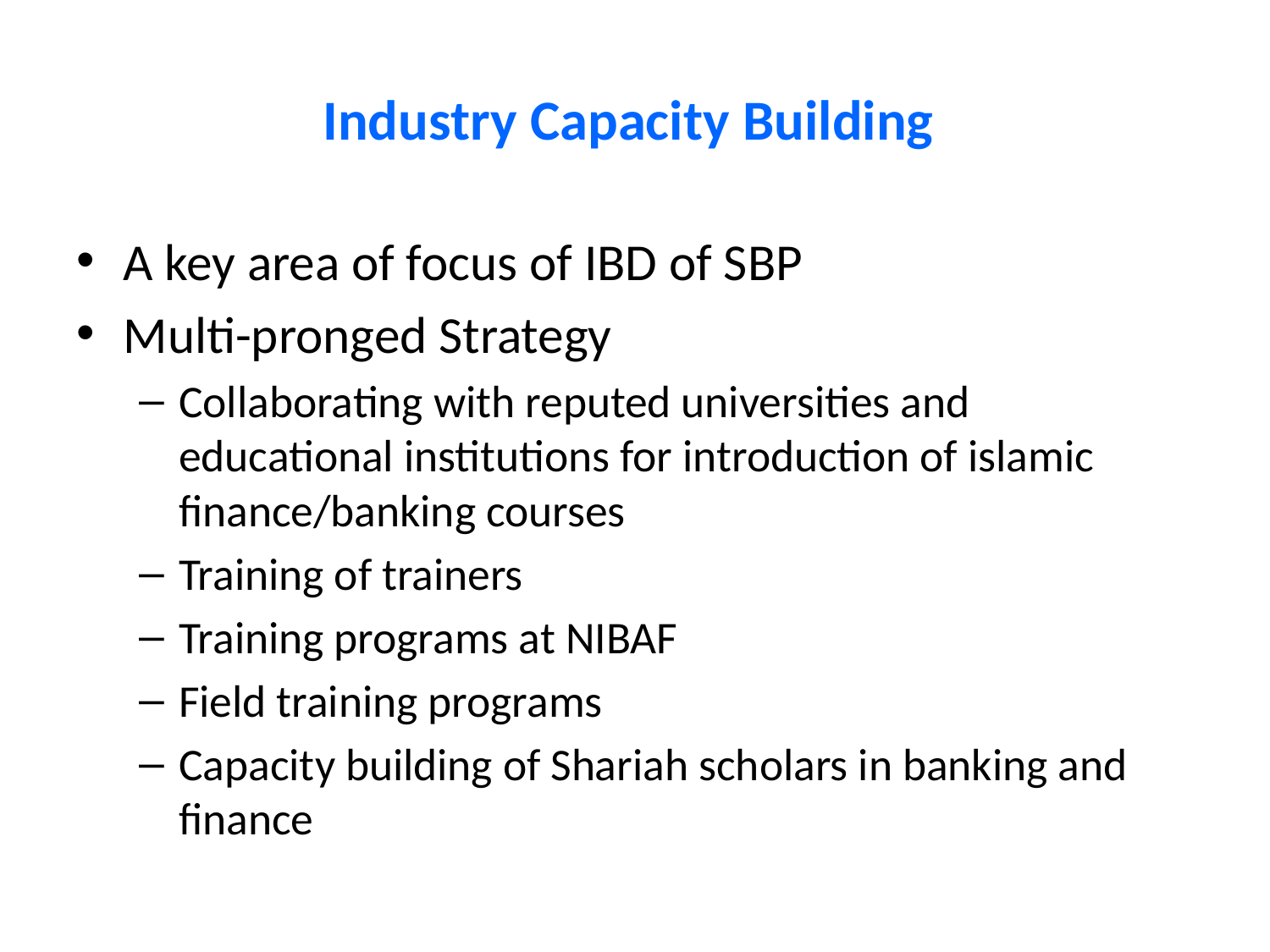

# Industry Capacity Building
A key area of focus of IBD of SBP
Multi-pronged Strategy
Collaborating with reputed universities and educational institutions for introduction of islamic finance/banking courses
Training of trainers
Training programs at NIBAF
Field training programs
Capacity building of Shariah scholars in banking and finance